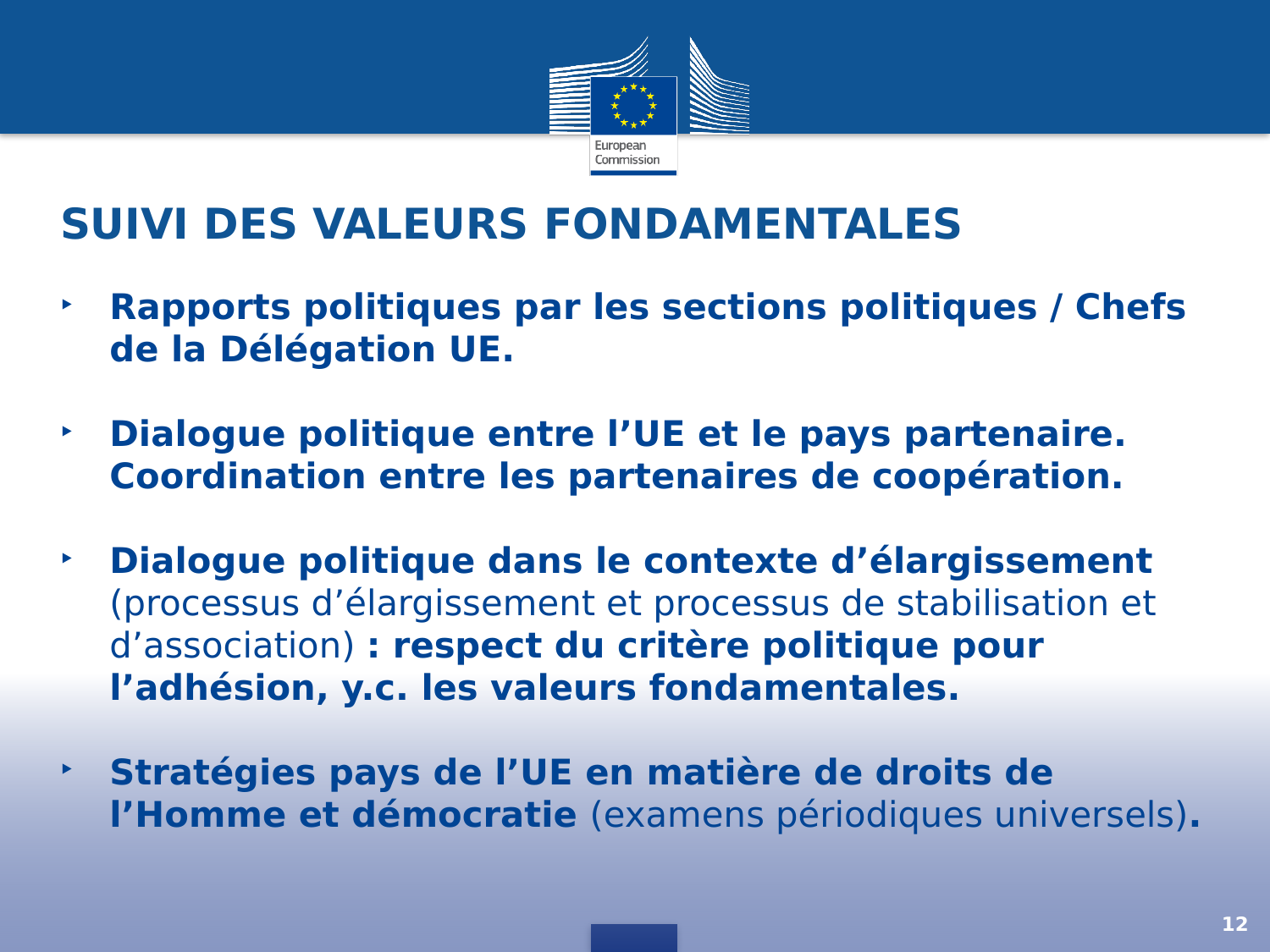

# Suivi des valeurs fondamentales
Rapports politiques par les sections politiques / Chefs de la Délégation UE.
Dialogue politique entre l’UE et le pays partenaire. Coordination entre les partenaires de coopération.
Dialogue politique dans le contexte d’élargissement (processus d’élargissement et processus de stabilisation et d’association) : respect du critère politique pour l’adhésion, y.c. les valeurs fondamentales.
Stratégies pays de l’UE en matière de droits de l’Homme et démocratie (examens périodiques universels).

12